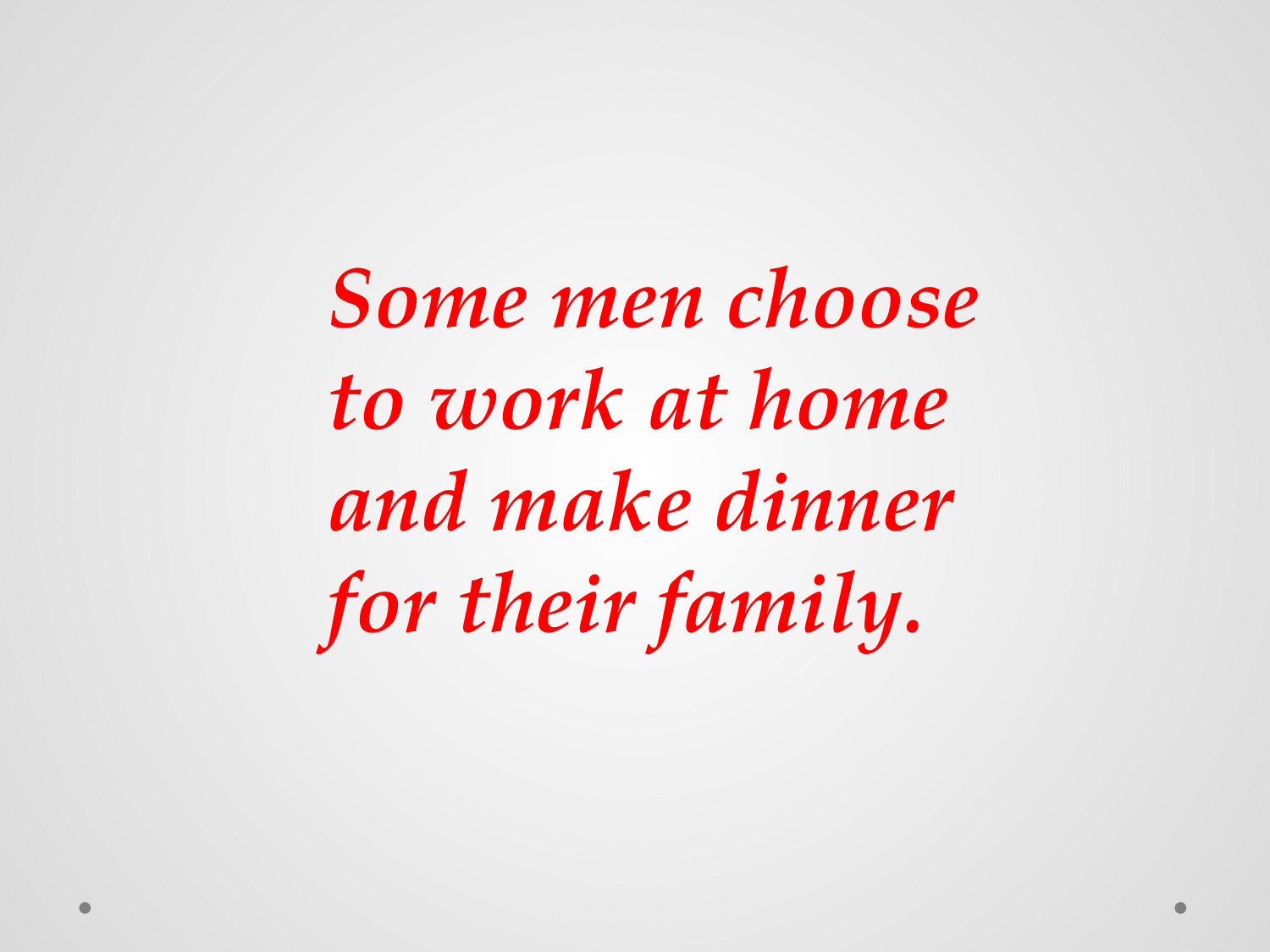

Some men choose to work at home and make dinner for their family.